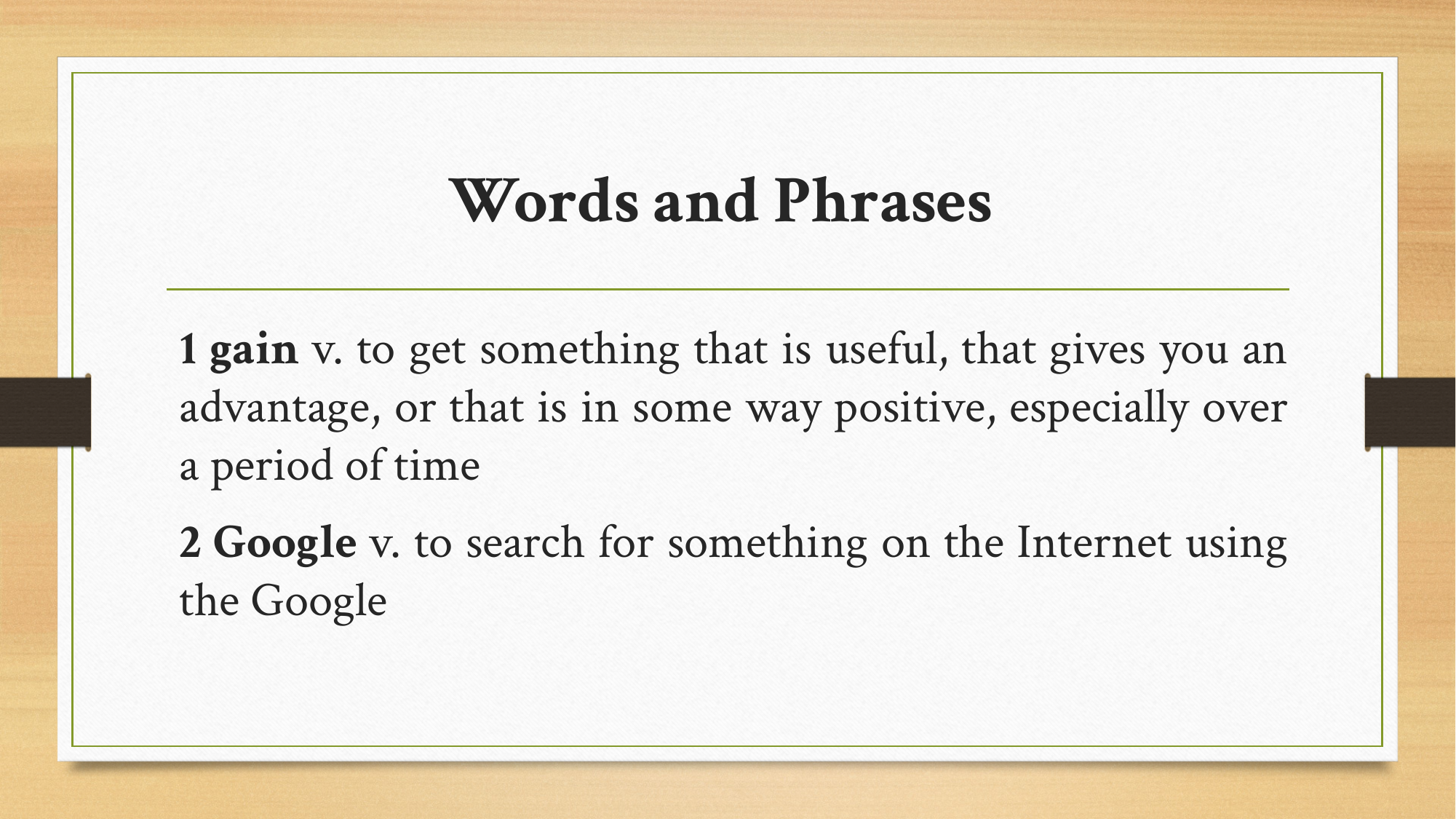

# Words and Phrases

1 gain v. to get something that is useful, that gives you an advantage, or that is in some way positive, especially over a period of time
2 Google v. to search for something on the Internet using the Google